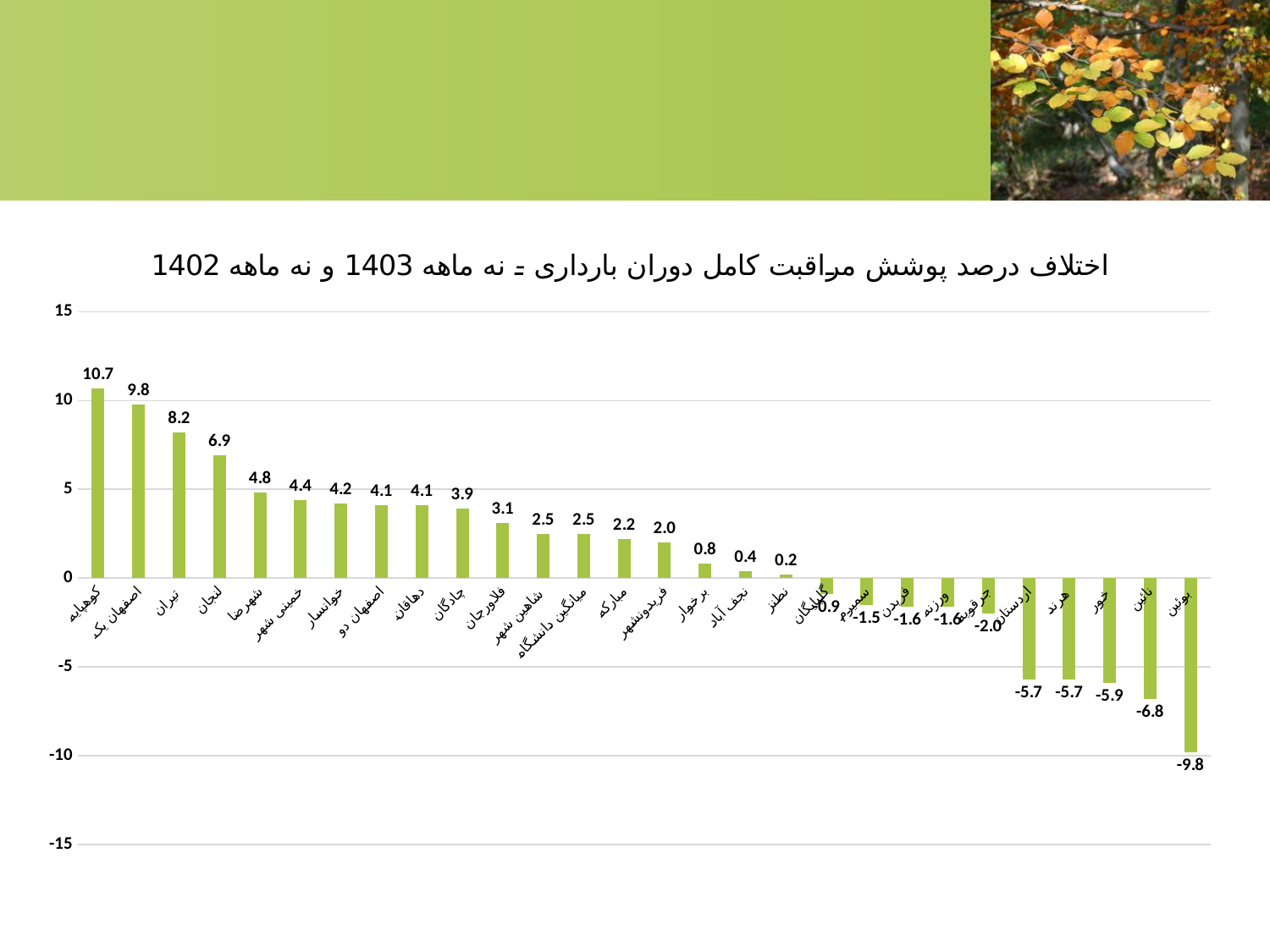

#

### Chart: اختلاف درصد پوشش مراقبت کامل دوران بارداری - نه ماهه 1403 و نه ماهه 1402

| Category | اختلاف مراقبت کامل بارداری - نه ماهه 98 و نه ماهه 99 |
|---|---|
| کوهپایه | 10.699999999999996 |
| اصفهان یک | 9.799999999999997 |
| تیران  | 8.200000000000003 |
| لنجان | 6.899999999999999 |
| شهرضا | 4.800000000000004 |
| خمینی شهر | 4.3999999999999915 |
| خوانسار | 4.200000000000003 |
| اصفهان دو | 4.099999999999994 |
| دهاقان | 4.099999999999994 |
| چادگان | 3.9000000000000057 |
| فلاورجان | 3.1000000000000014 |
| شاهین شهر  | 2.5 |
| میانگین دانشگاه | 2.5 |
| مبارکه | 2.1999999999999886 |
| فریدونشهر | 2.000000000000007 |
| برخوار | 0.7999999999999972 |
| نجف آباد | 0.4000000000000057 |
| نطنز | 0.20000000000000284 |
| گلپایگان | -0.9000000000000057 |
| سمیرم | -1.5 |
| فریدن | -1.5999999999999943 |
| ورزنه  | -1.6000000000000014 |
| جرقویه | -2.0 |
| اردستان | -5.700000000000003 |
| هرند  | -5.700000000000003 |
| خور  | -5.900000000000006 |
| نائین | -6.799999999999997 |
| بوئین  | -9.799999999999997 |